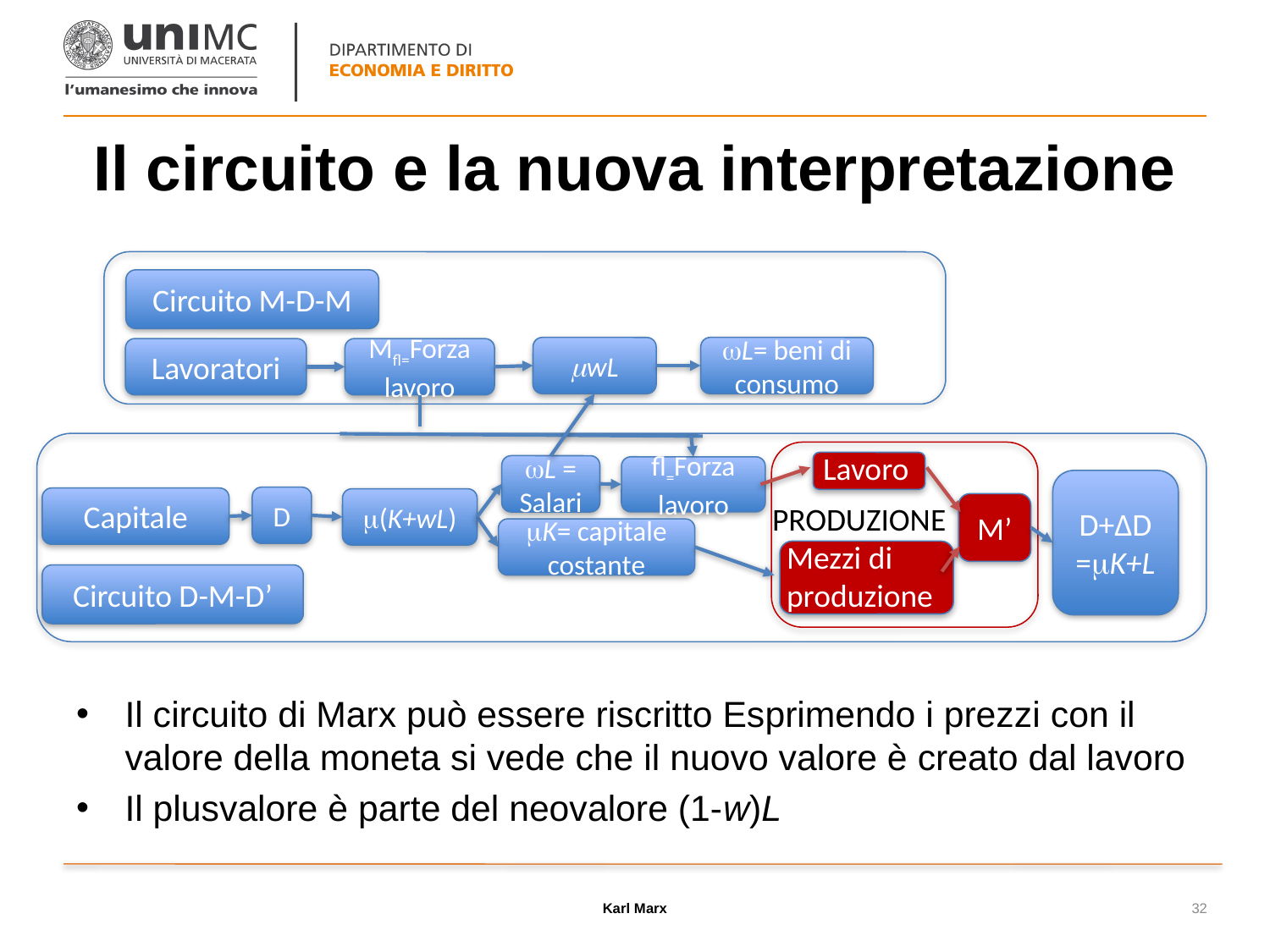

# Il circuito e la nuova interpretazione

Circuito M-D-M
μwL
ωL= beni di consumo
Lavoratori
Mfl=Forza lavoro

Lavoro

ωL = Salari
fl=Forza lavoro
D+ΔD=μK+L
D
Capitale
μ(K+wL)
PRODUZIONE
M’
μK= capitale costante
Mezzi di produzione

Circuito D-M-D’
Il circuito di Marx può essere riscritto Esprimendo i prezzi con il valore della moneta si vede che il nuovo valore è creato dal lavoro
Il plusvalore è parte del neovalore (1-w)L
Karl Marx
32